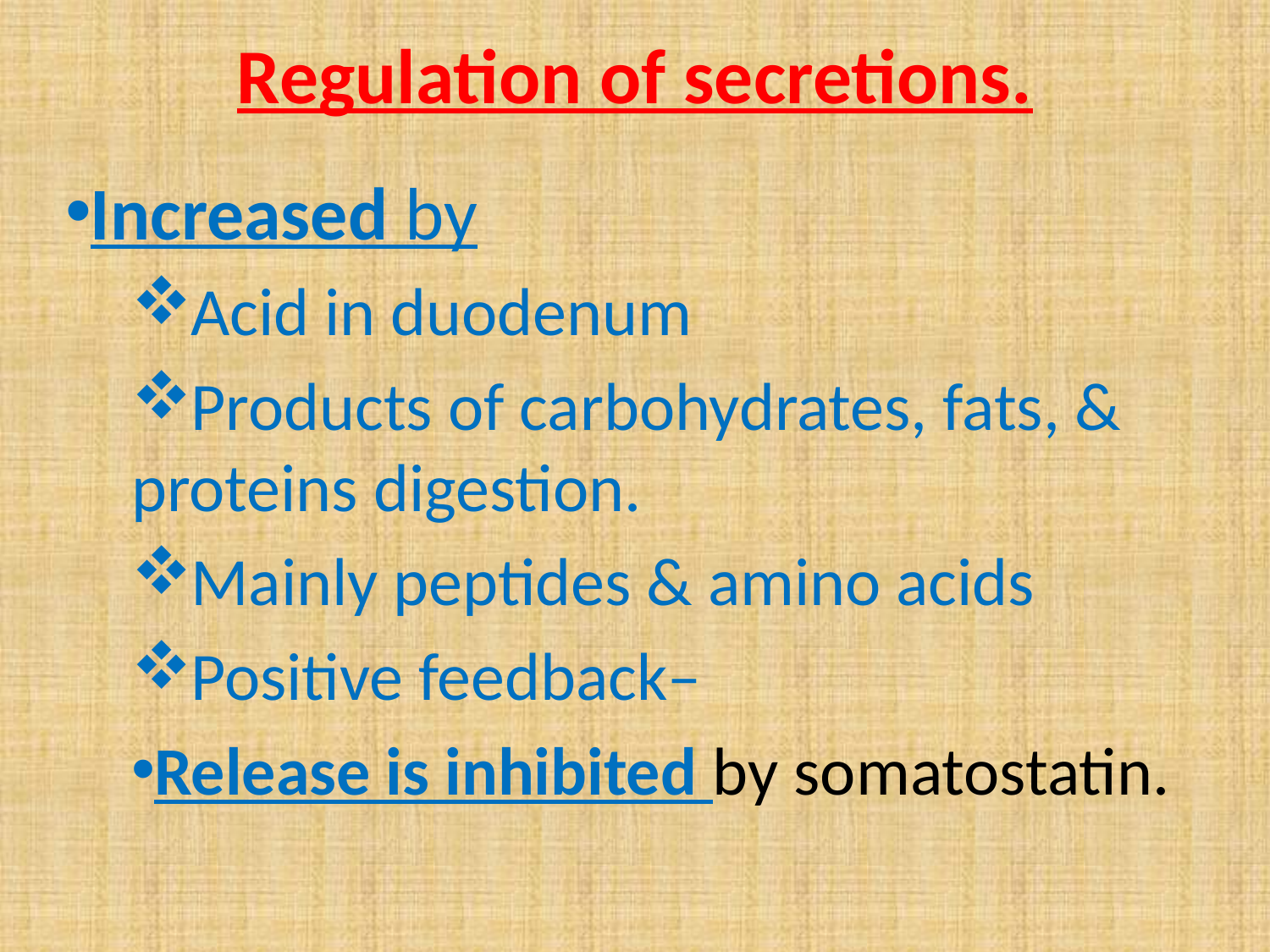

# Regulation of secretions.
Increased by
Acid in duodenum
Products of carbohydrates, fats, & proteins digestion.
Mainly peptides & amino acids
Positive feedback–
Release is inhibited by somatostatin.